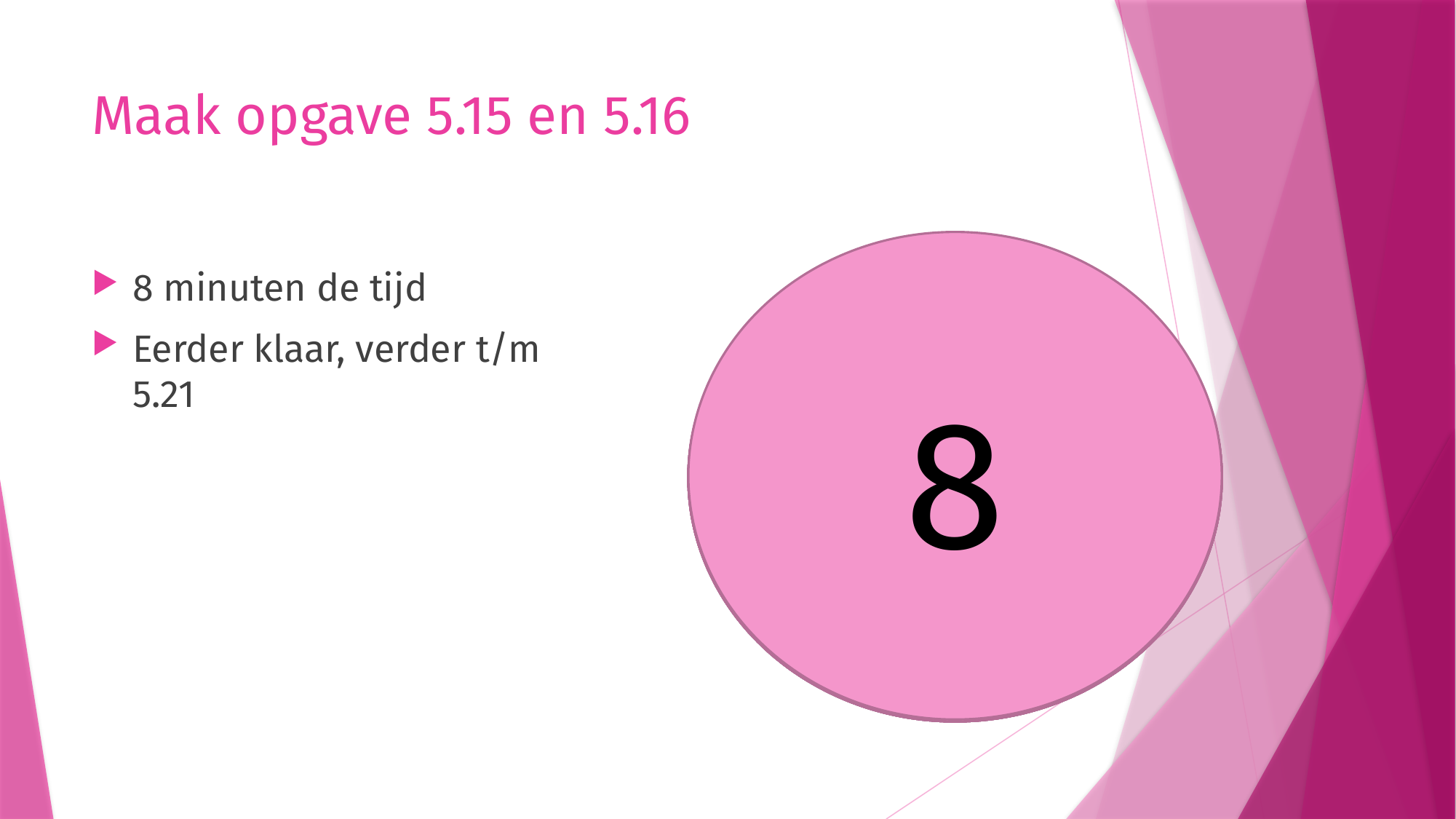

# Maak opgave 5.15 en 5.16
8
5
6
7
4
3
1
2
8 minuten de tijd
Eerder klaar, verder t/m 5.21